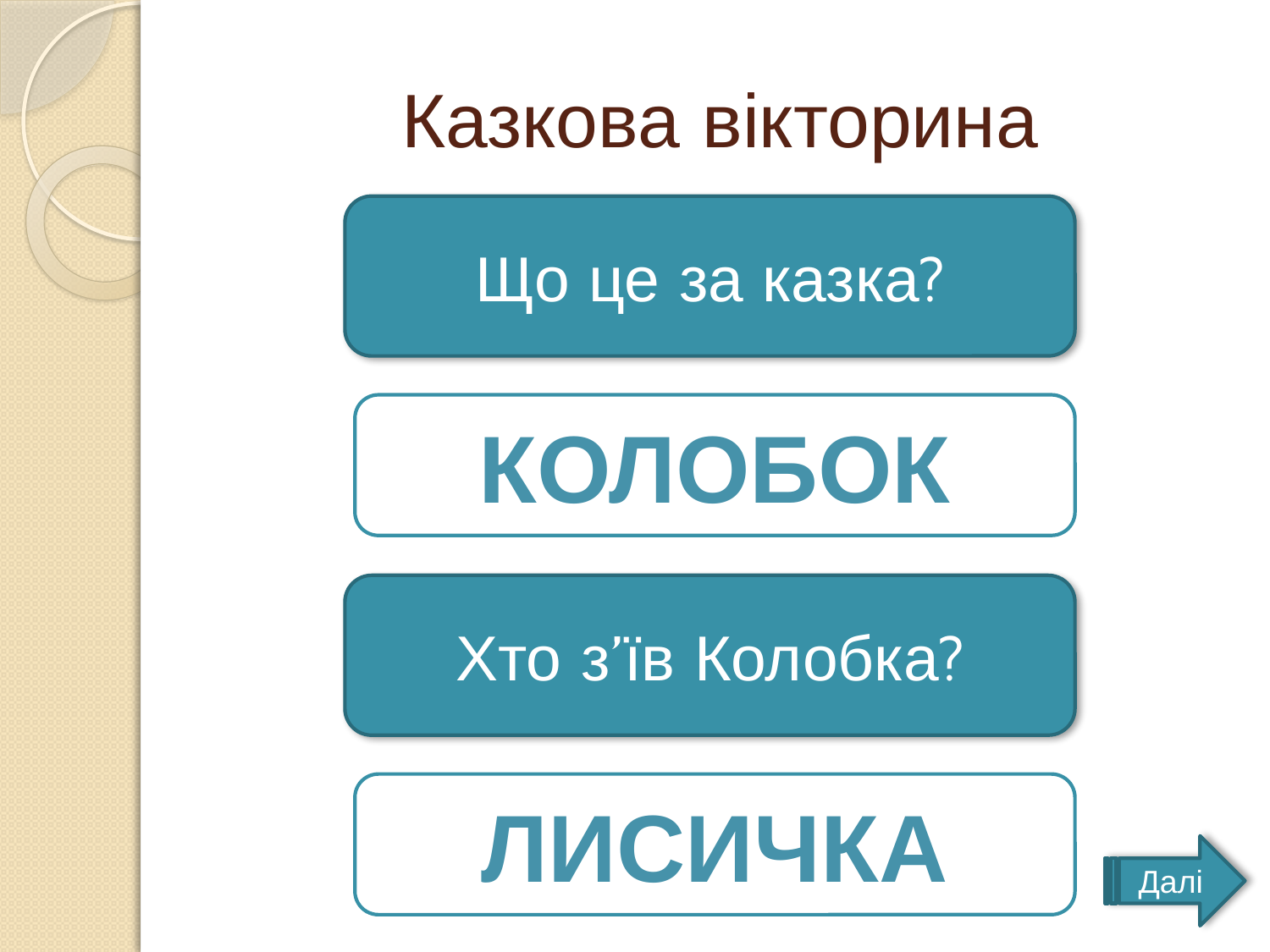

# Казкова вікторина
Що це за казка?
Колобок
Хто з’їв Колобка?
Лисичка
Далі